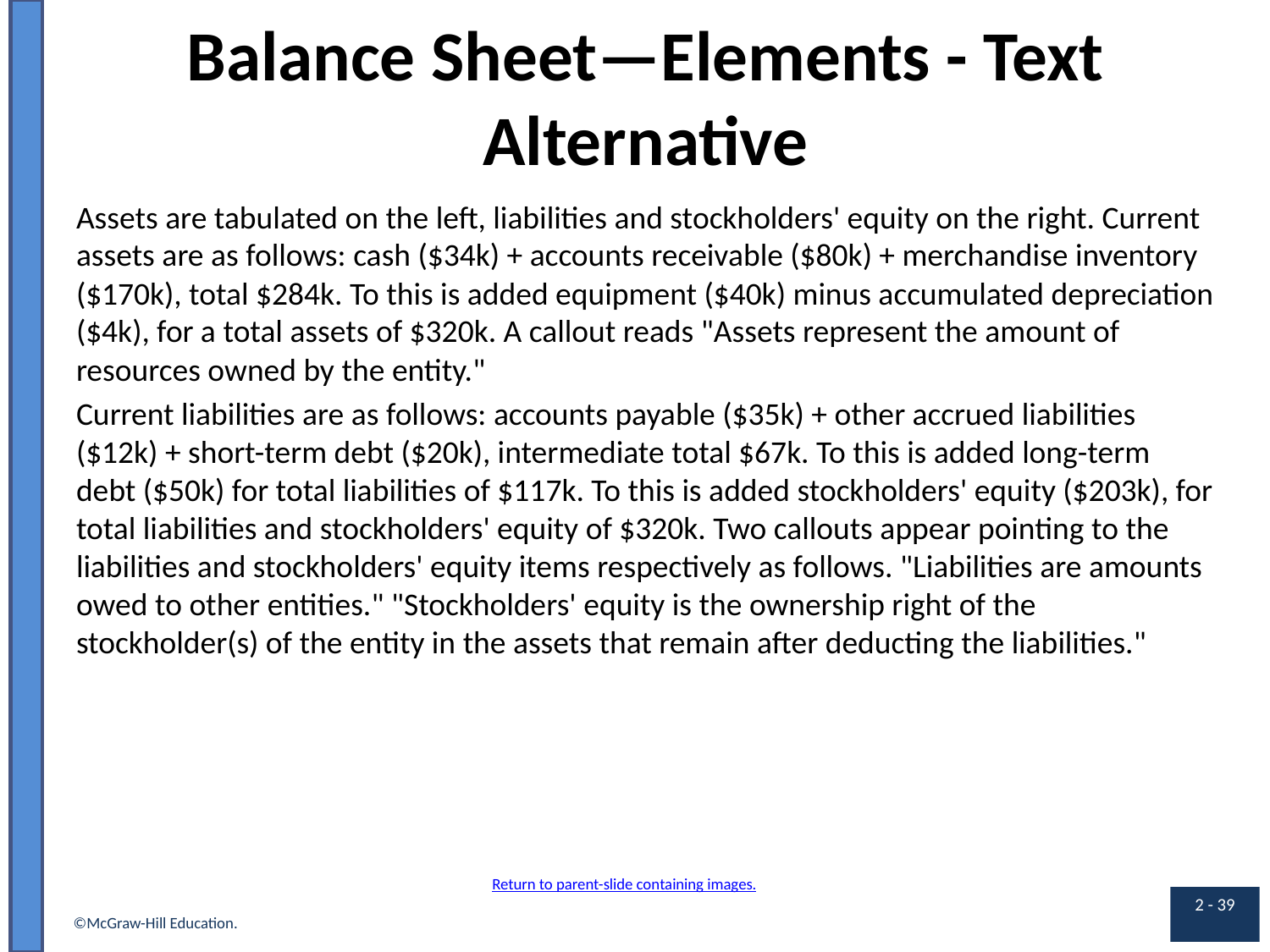

# Balance Sheet—Elements - Text Alternative
Assets are tabulated on the left, liabilities and stockholders' equity on the right. Current assets are as follows: cash ($34k) + accounts receivable ($80k) + merchandise inventory ($170k), total $284k. To this is added equipment ($40k) minus accumulated depreciation ($4k), for a total assets of $320k. A callout reads "Assets represent the amount of resources owned by the entity."
Current liabilities are as follows: accounts payable ($35k) + other accrued liabilities ($12k) + short-term debt ($20k), intermediate total $67k. To this is added long-term debt ($50k) for total liabilities of $117k. To this is added stockholders' equity ($203k), for total liabilities and stockholders' equity of $320k. Two callouts appear pointing to the liabilities and stockholders' equity items respectively as follows. "Liabilities are amounts owed to other entities." "Stockholders' equity is the ownership right of the stockholder(s) of the entity in the assets that remain after deducting the liabilities."
Return to parent-slide containing images.